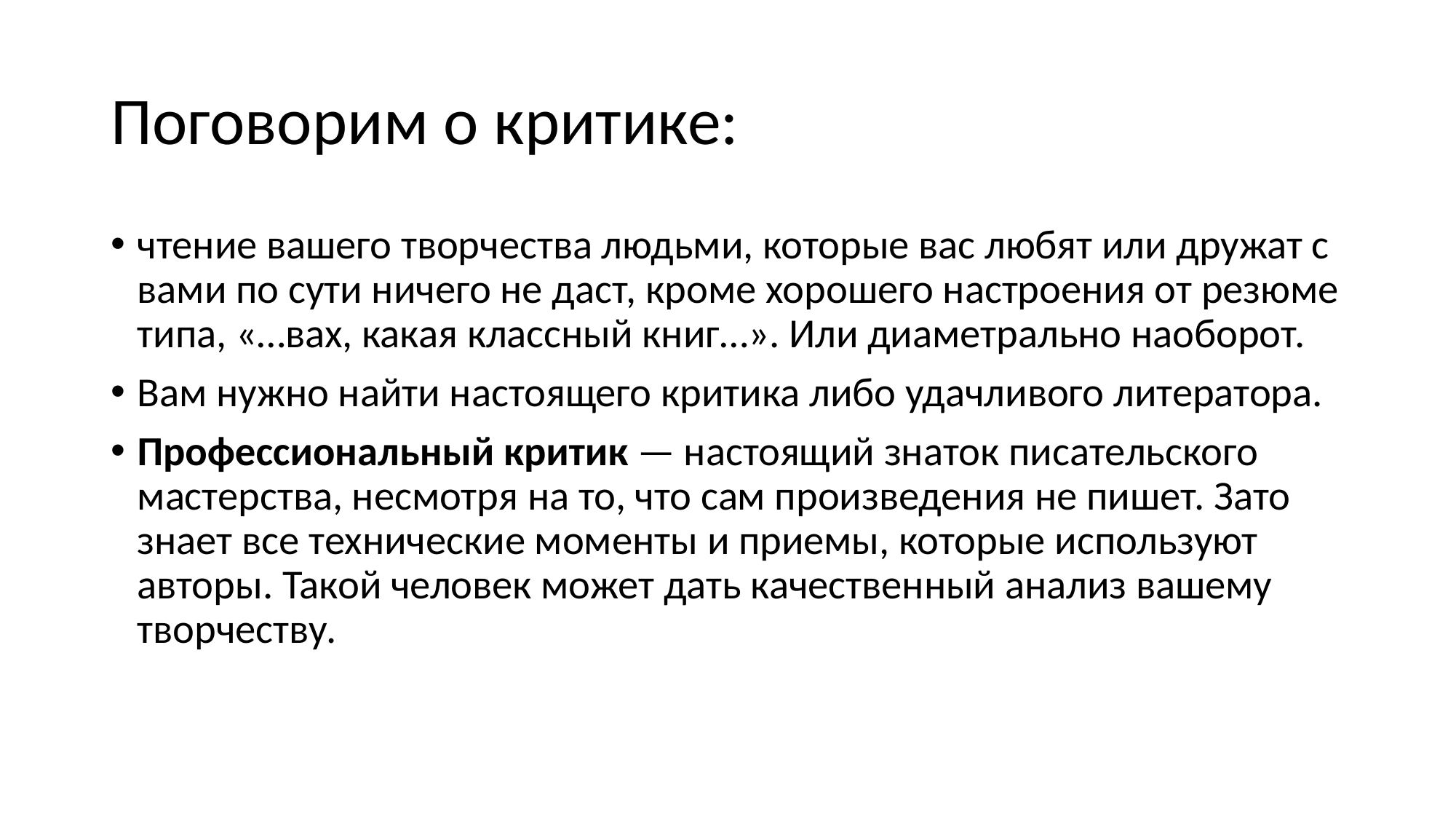

# Поговорим о критике:
чтение вашего творчества людьми, которые вас любят или дружат с вами по сути ничего не даст, кроме хорошего настроения от резюме типа, «…вах, какая классный книг…». Или диаметрально наоборот.
Вам нужно найти настоящего критика либо удачливого литератора.
Профессиональный критик — настоящий знаток писательского мастерства, несмотря на то, что сам произведения не пишет. Зато знает все технические моменты и приемы, которые используют авторы. Такой человек может дать качественный анализ вашему творчеству.